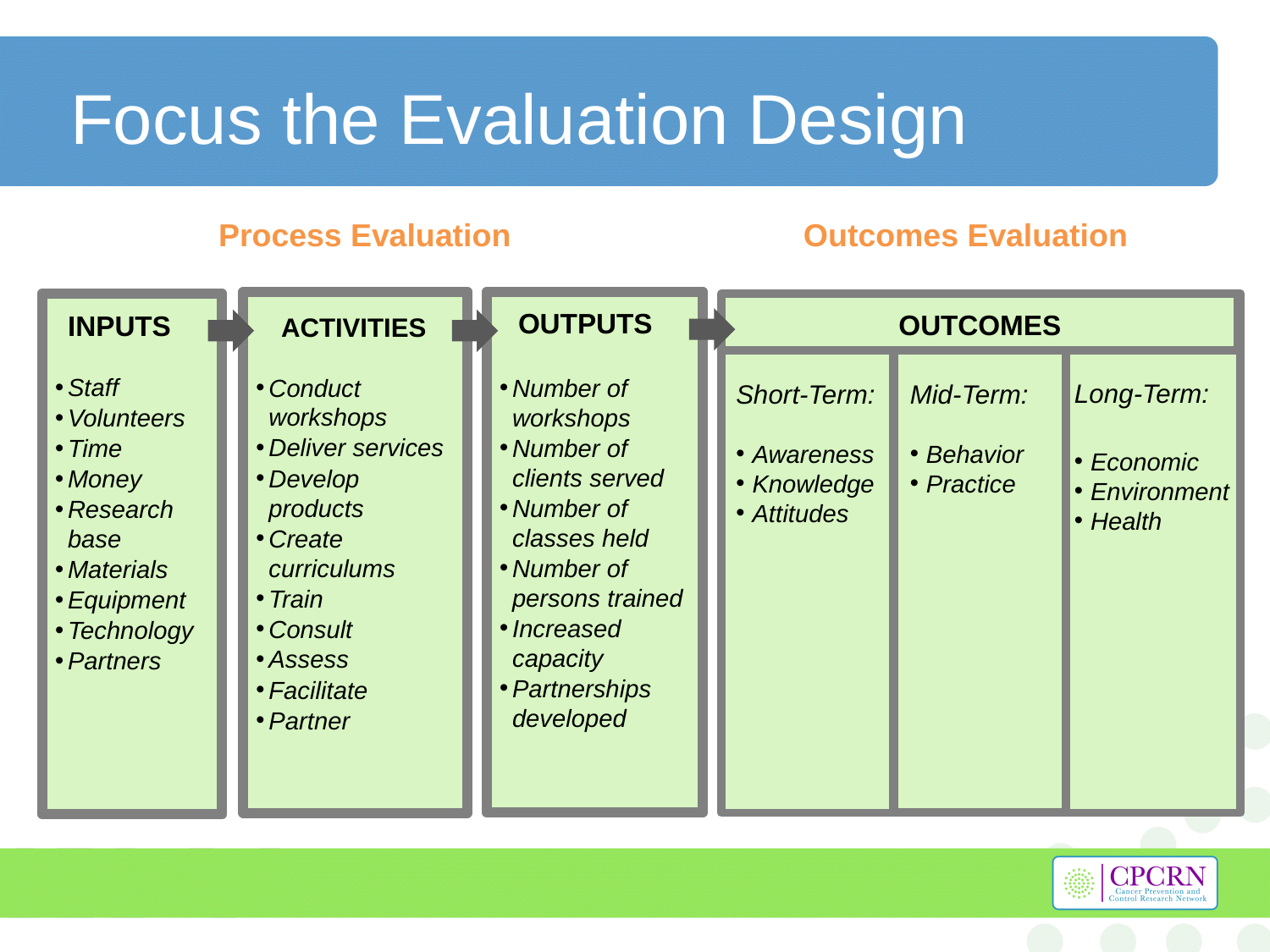

# Focus the Evaluation Design
  Process Evaluation                                 Outcomes Evaluation
Number of workshops
Number of clients served
Number of classes held
Number of persons trained
Increased  capacity
Partnerships developed

Conduct workshops
Deliver services
Develop products
Create curriculums
Train
Consult
Assess
Facilitate
Partner

Staff
Volunteers
Time
Money
Research base
Materials
Equipment
Technology
Partners

OUTCOMES

OUTPUTS
INPUTS
ACTIVITIES

Long-Term:

Economic
Environment
Health
Short-Term:

Awareness
Knowledge
Attitudes
Mid-Term:

Behavior
Practice